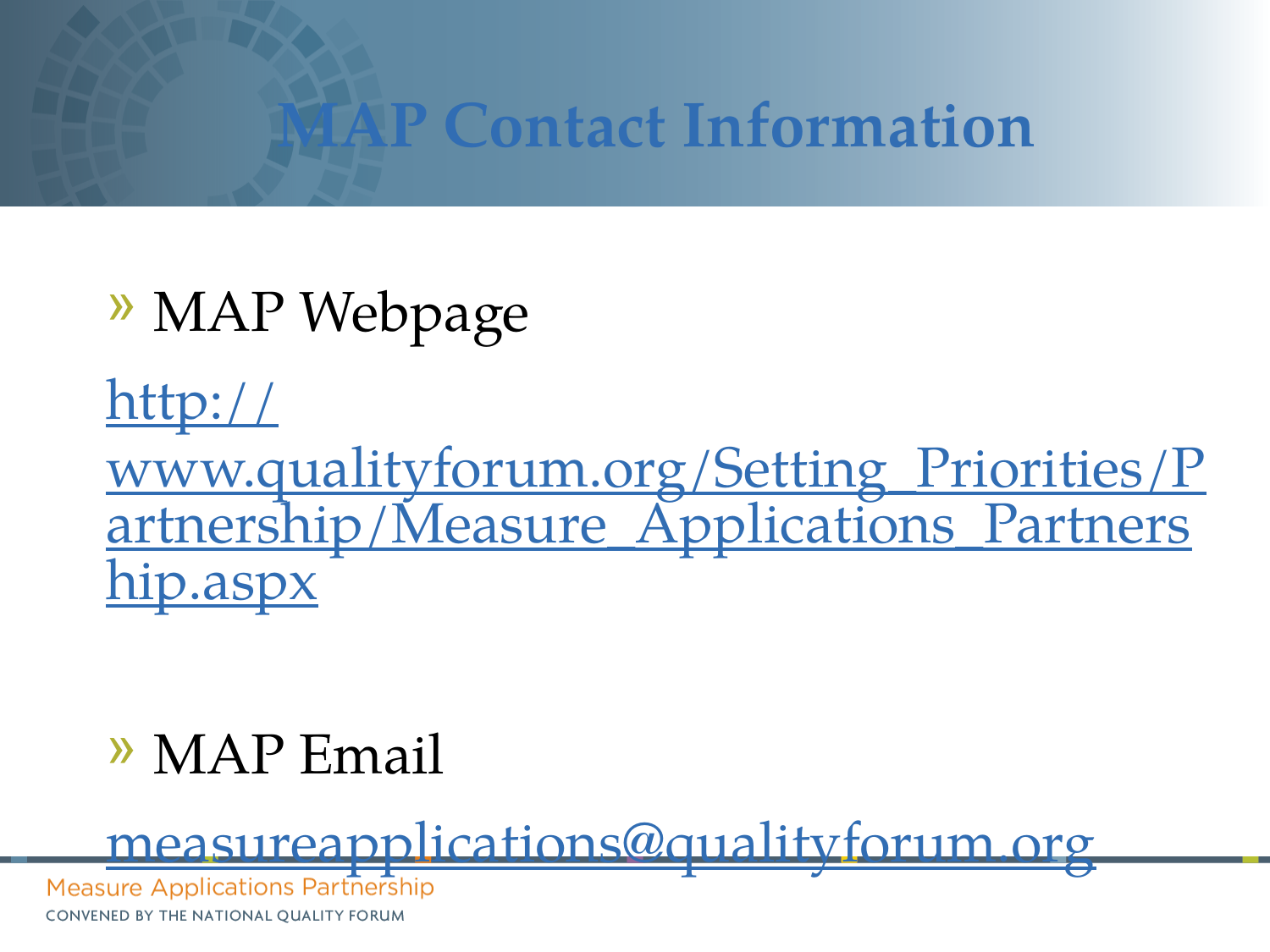

# MAP Contact Information
MAP Webpage
http://www.qualityforum.org/Setting_Priorities/Partnership/Measure_Applications_Partnership.aspx

MAP Email
measureapplications@qualityforum.org